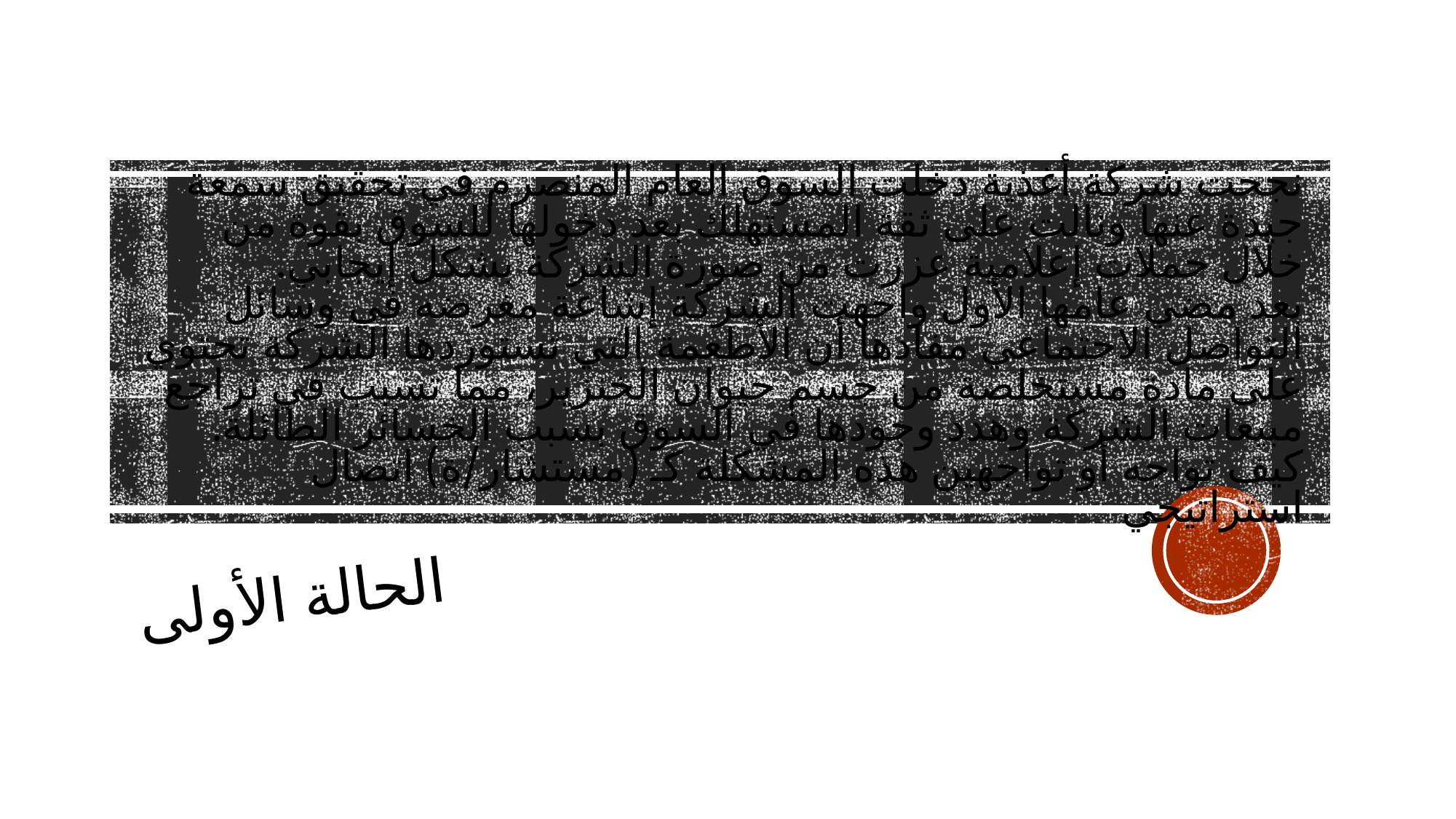

# نجحت شركة أغذية دخلت السوق العام المنصرم في تحقيق سمعة جيدة عنها ونالت على ثقة المستهلك بعد دخولها للسوق بقوة من خلال حملات إعلامية عززت من صورة الشركة بشكل إيجابي. بعد مضي عامها الأول واجهت الشركة إشاعة مغرضه في وسائل التواصل الاجتماعي مفادها أن الأطعمة التي تستوردها الشركة تحتوي على مادة مستخلصة من جسم حيوان الخنزير، مما تسبب في تراجع مبيعات الشركة وهدد وجودها في السوق بسبب الخسائر الطائلة. كيف تواجه أو تواجهين هذه المشكلة كـ (مستشار/ة) اتصال استراتيجي
الحالة الأولى